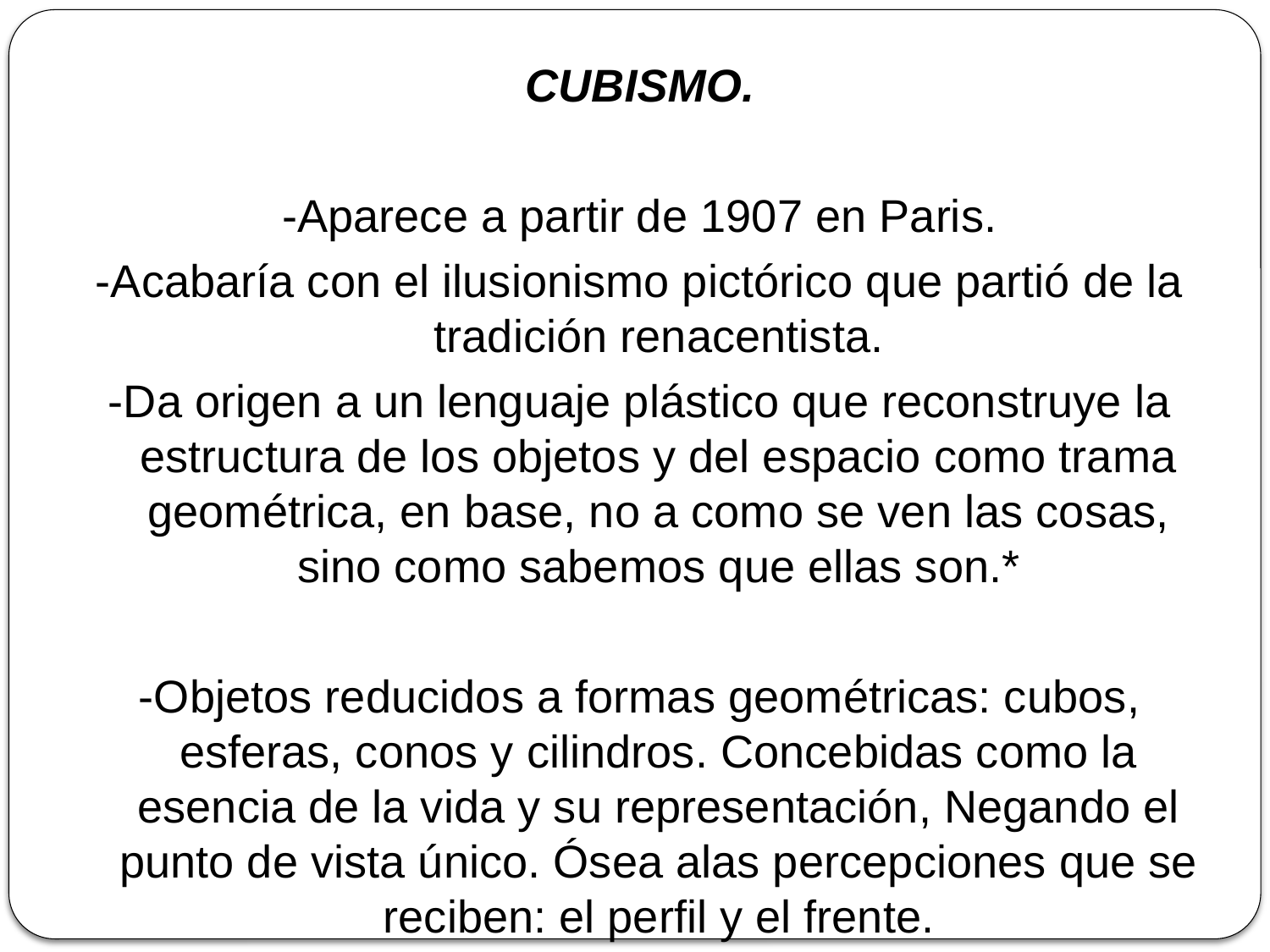

CUBISMO.

-Aparece a partir de 1907 en Paris.
-Acabaría con el ilusionismo pictórico que partió de la tradición renacentista.
-Da origen a un lenguaje plástico que reconstruye la estructura de los objetos y del espacio como trama geométrica, en base, no a como se ven las cosas, sino como sabemos que ellas son.*

-Objetos reducidos a formas geométricas: cubos, esferas, conos y cilindros. Concebidas como la esencia de la vida y su representación, Negando el punto de vista único. Ósea alas percepciones que se reciben: el perfil y el frente.